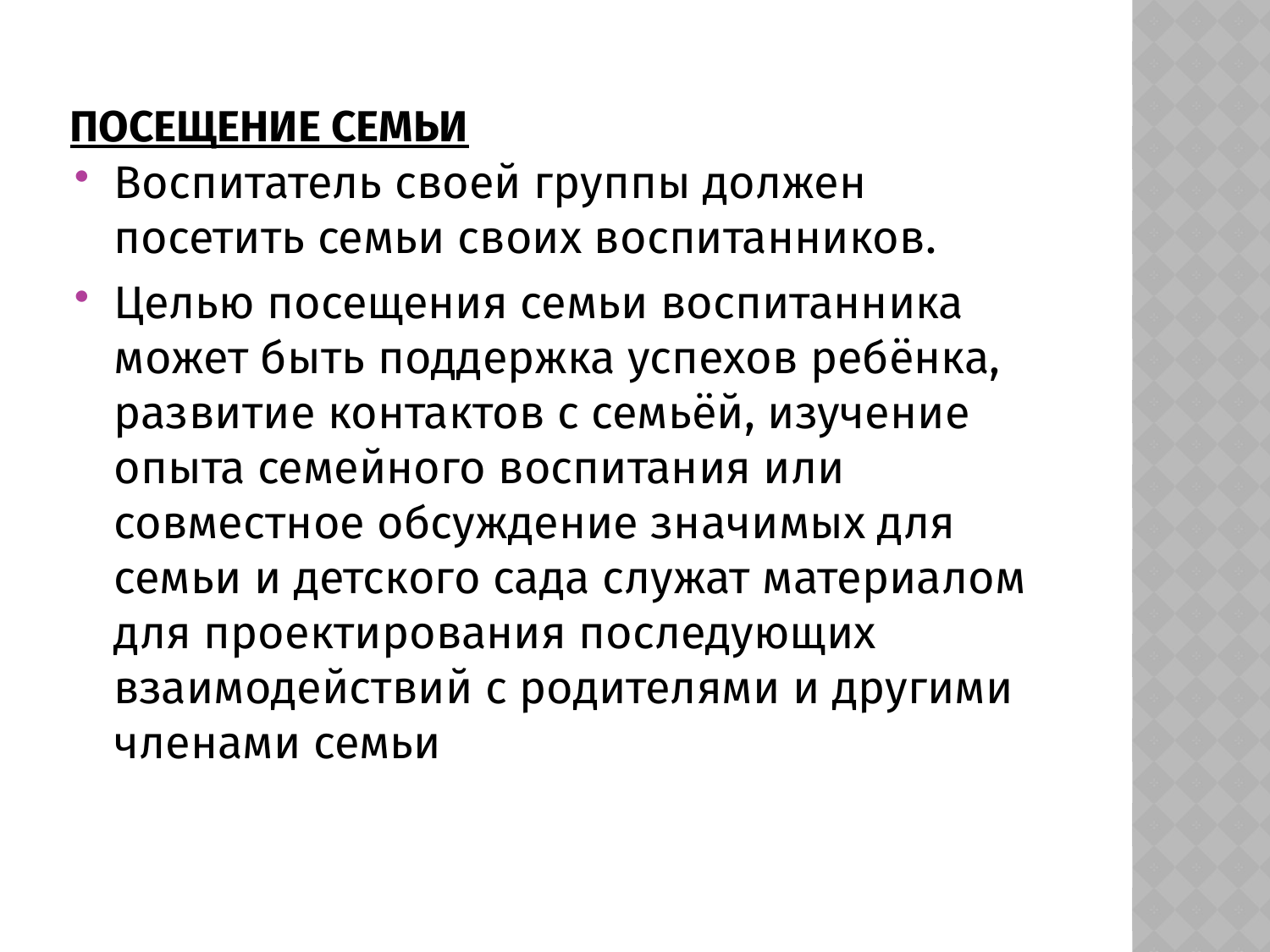

# Посещение семьи
Воспитатель своей группы должен посетить семьи своих воспитанников.
Целью посещения семьи воспитанника может быть поддержка успехов ребёнка, развитие контактов с семьёй, изучение опыта семейного воспитания или совместное обсуждение значимых для семьи и детского сада служат материалом для проектирования последующих взаимодействий с родителями и другими членами семьи